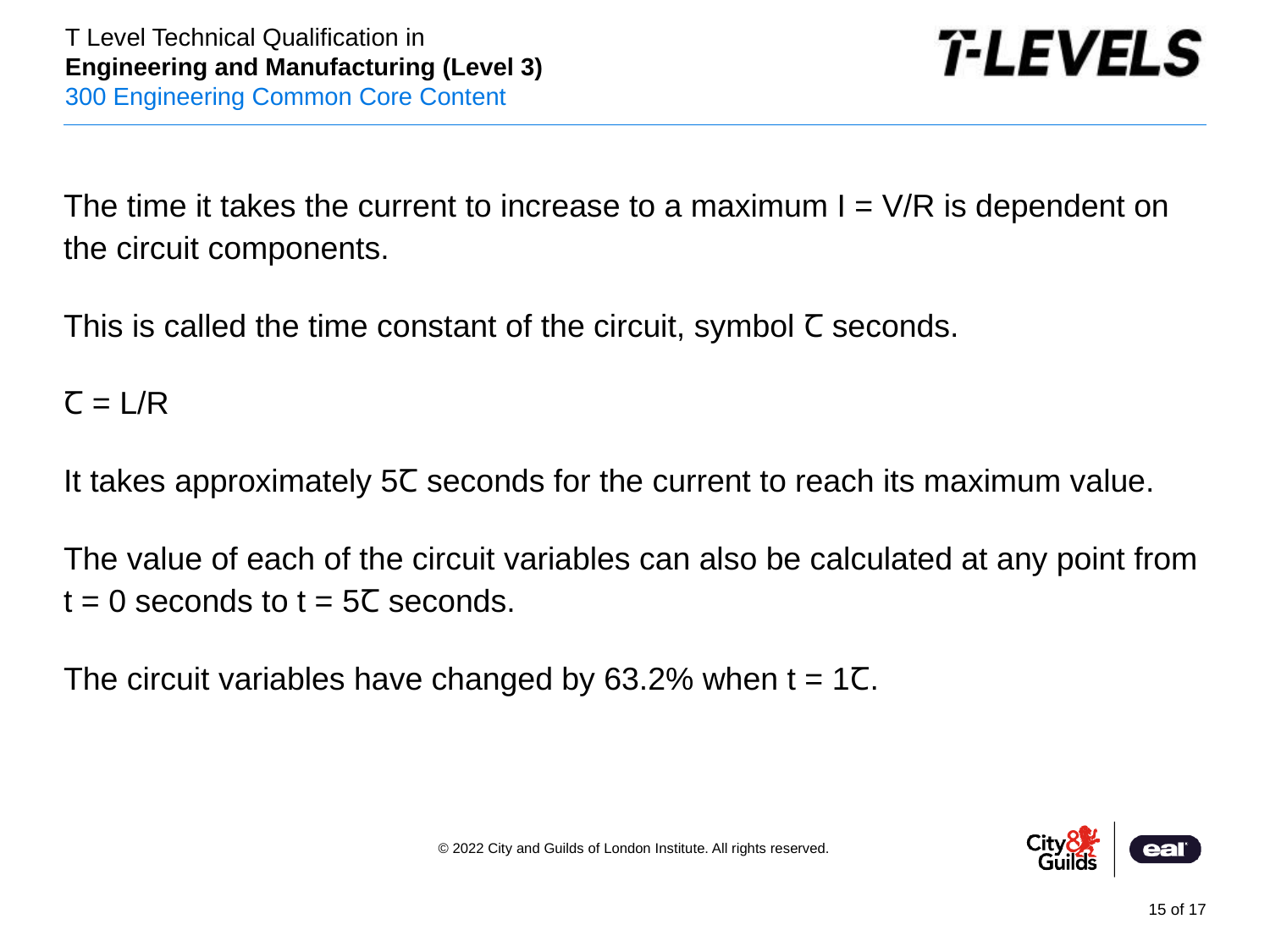

The time it takes the current to increase to a maximum I = V/R is dependent on the circuit components.
This is called the time constant of the circuit, symbol Ꞇ seconds.
Ꞇ = L/R
It takes approximately 5Ꞇ seconds for the current to reach its maximum value.
The value of each of the circuit variables can also be calculated at any point from t = 0 seconds to t = 5Ꞇ seconds.
The circuit variables have changed by 63.2% when t = 1Ꞇ.